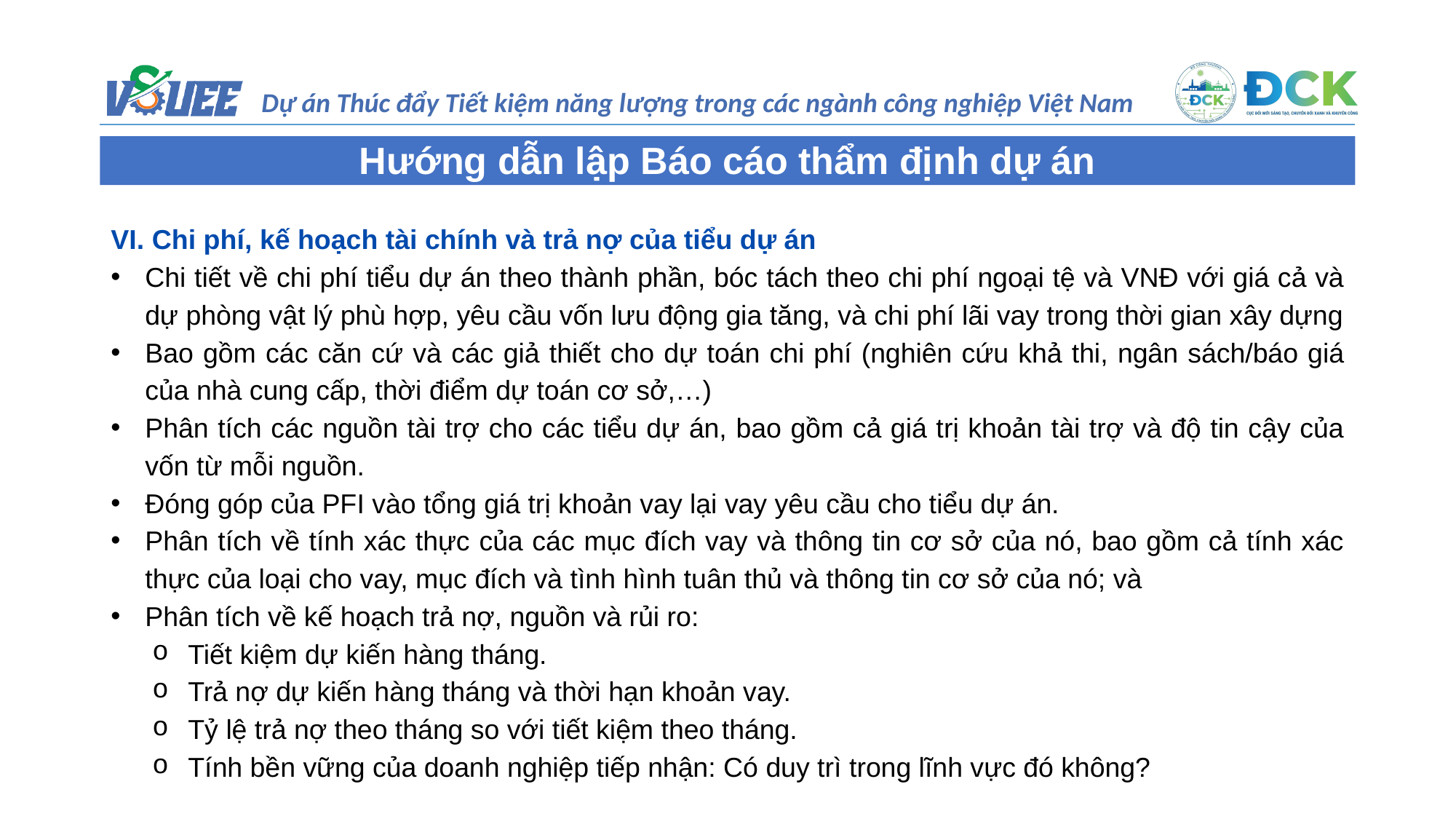

Hướng dẫn lập Báo cáo thẩm định dự án
VI. Chi phí, kế hoạch tài chính và trả nợ của tiểu dự án
Chi tiết về chi phí tiểu dự án theo thành phần, bóc tách theo chi phí ngoại tệ và VNĐ với giá cả và dự phòng vật lý phù hợp, yêu cầu vốn lưu động gia tăng, và chi phí lãi vay trong thời gian xây dựng
Bao gồm các căn cứ và các giả thiết cho dự toán chi phí (nghiên cứu khả thi, ngân sách/báo giá của nhà cung cấp, thời điểm dự toán cơ sở,…)
Phân tích các nguồn tài trợ cho các tiểu dự án, bao gồm cả giá trị khoản tài trợ và độ tin cậy của vốn từ mỗi nguồn.
Đóng góp của PFI vào tổng giá trị khoản vay lại vay yêu cầu cho tiểu dự án.
Phân tích về tính xác thực của các mục đích vay và thông tin cơ sở của nó, bao gồm cả tính xác thực của loại cho vay, mục đích và tình hình tuân thủ và thông tin cơ sở của nó; và
Phân tích về kế hoạch trả nợ, nguồn và rủi ro:
Tiết kiệm dự kiến hàng tháng.
Trả nợ dự kiến hàng tháng và thời hạn khoản vay.
Tỷ lệ trả nợ theo tháng so với tiết kiệm theo tháng.
Tính bền vững của doanh nghiệp tiếp nhận: Có duy trì trong lĩnh vực đó không?